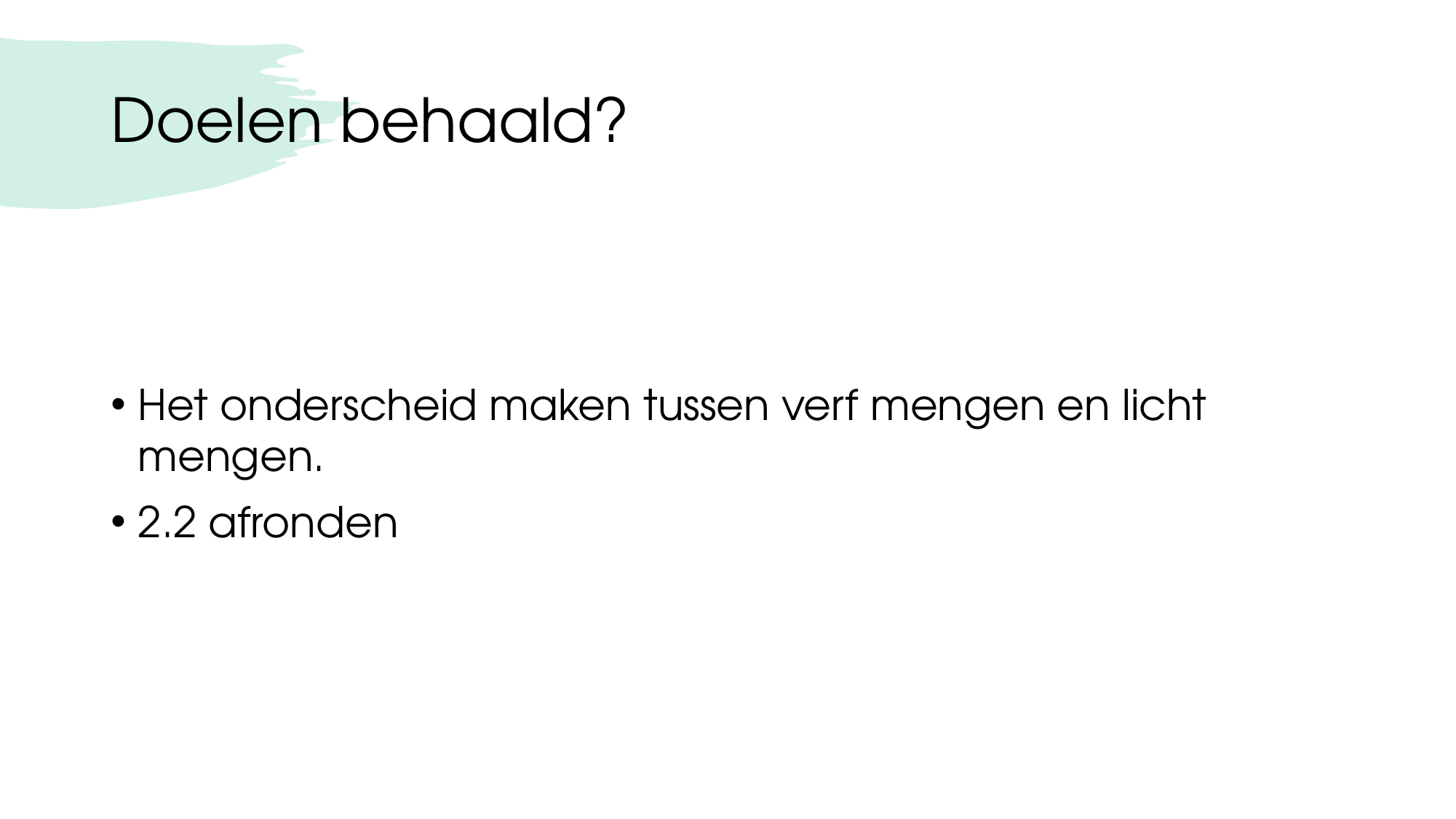

# Doelen behaald?

Het onderscheid maken tussen verf mengen en licht mengen.
2.2 afronden